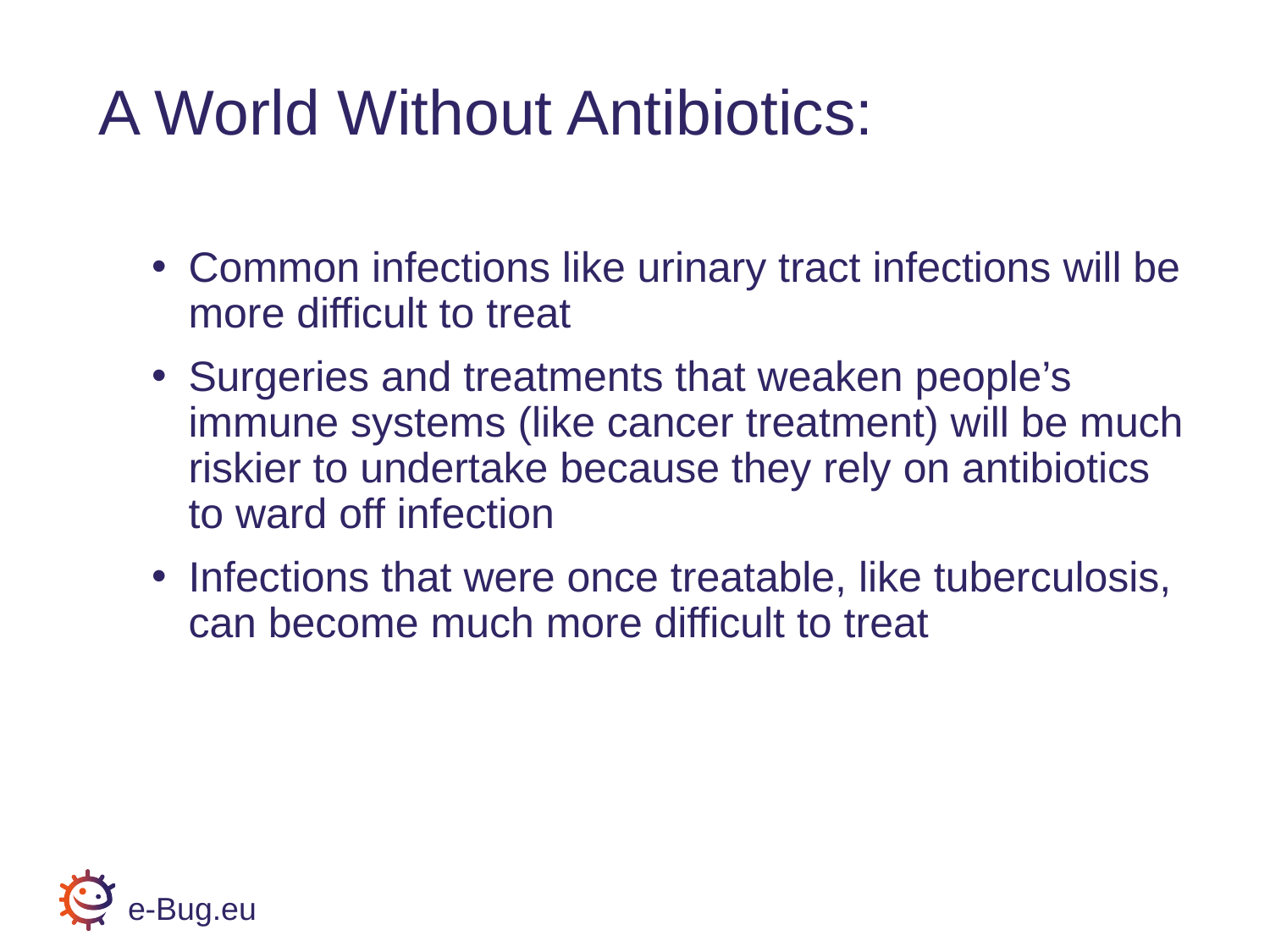

# A World Without Antibiotics:
Common infections like urinary tract infections will be more difficult to treat
Surgeries and treatments that weaken people’s immune systems (like cancer treatment) will be much riskier to undertake because they rely on antibiotics to ward off infection
Infections that were once treatable, like tuberculosis, can become much more difficult to treat

e-Bug.eu